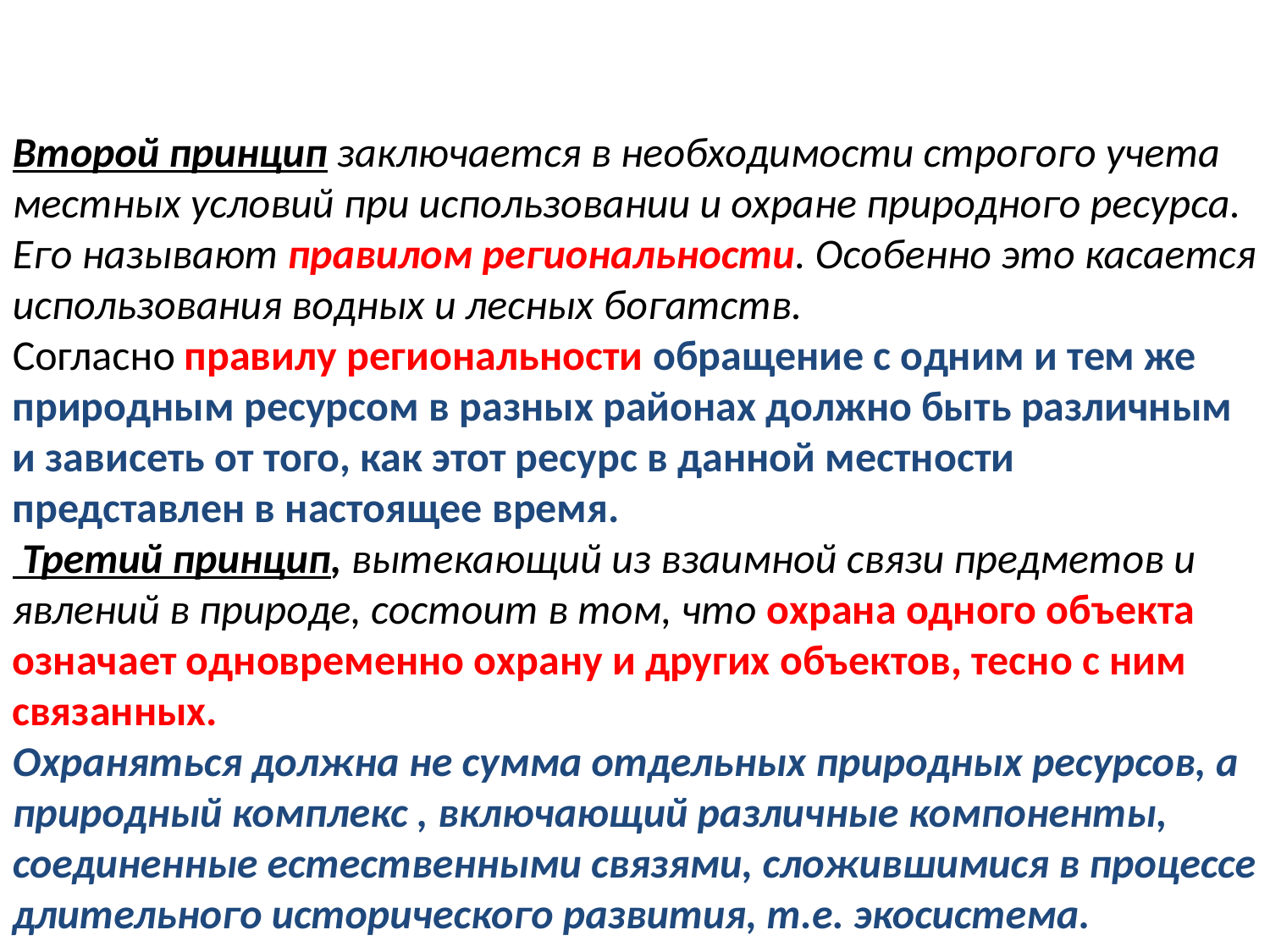

Второй принцип заключается в необходимости строгого учета местных условий при использовании и охране природного ресурса. Его называют правилом региональности. Особенно это касается использования водных и лесных богатств.
Согласно правилу региональности обращение с одним и тем же природным ресурсом в разных районах должно быть различным и зависеть от того, как этот ресурс в данной местности представлен в настоящее время.
 Третий принцип, вытекающий из взаимной связи предметов и явлений в природе, состоит в том, что охрана одного объекта означает одновременно охрану и других объектов, тесно с ним связанных.
Охраняться должна не сумма отдельных природных ресурсов, а природный комплекс , включающий различные компоненты, соединенные естественными связями, сложившимися в процессе длительного исторического развития, т.е. экосистема.